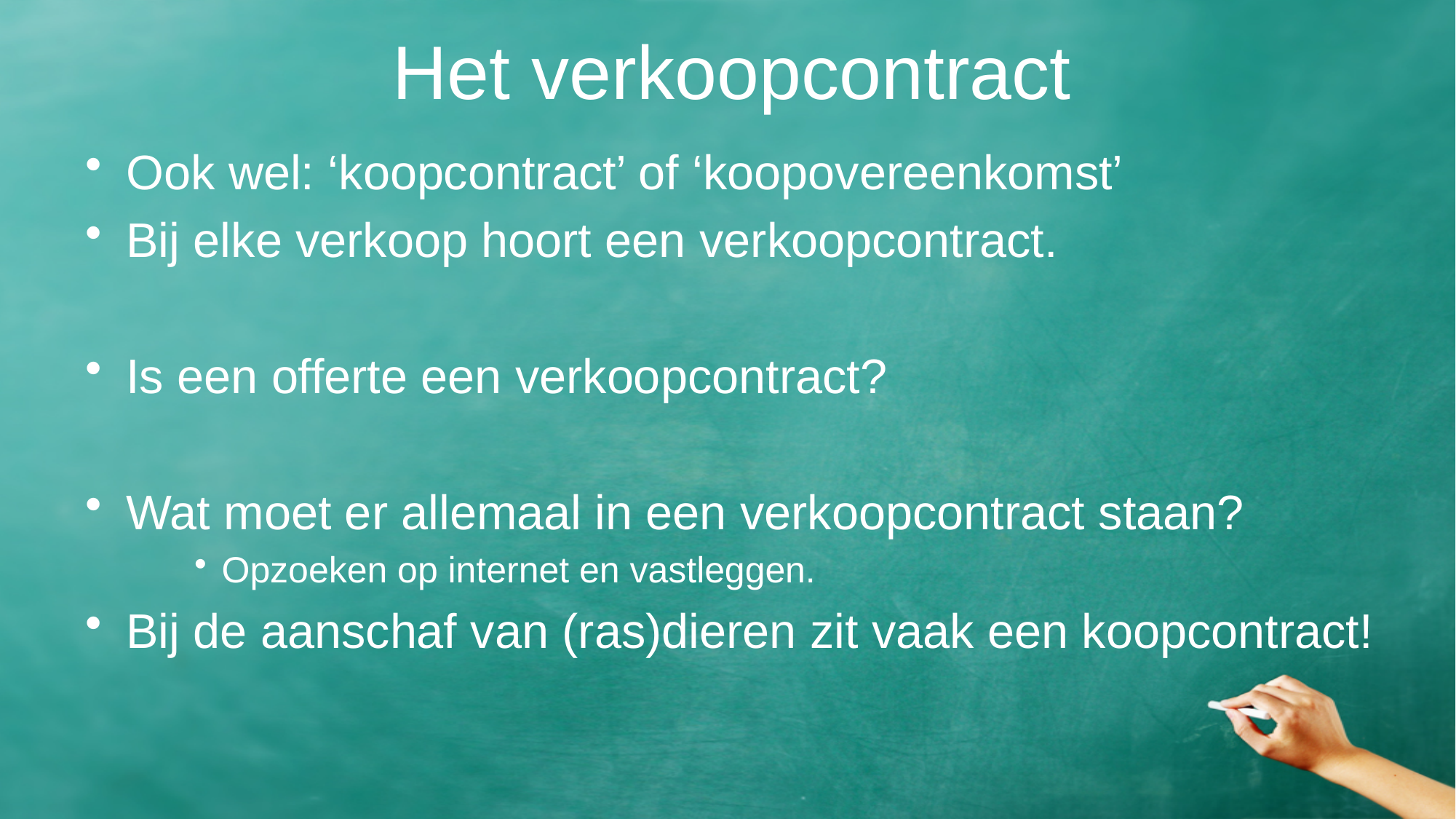

# Het verkoopcontract
Ook wel: ‘koopcontract’ of ‘koopovereenkomst’
Bij elke verkoop hoort een verkoopcontract.

Is een offerte een verkoopcontract?

Wat moet er allemaal in een verkoopcontract staan?
Opzoeken op internet en vastleggen.
Bij de aanschaf van (ras)dieren zit vaak een koopcontract!